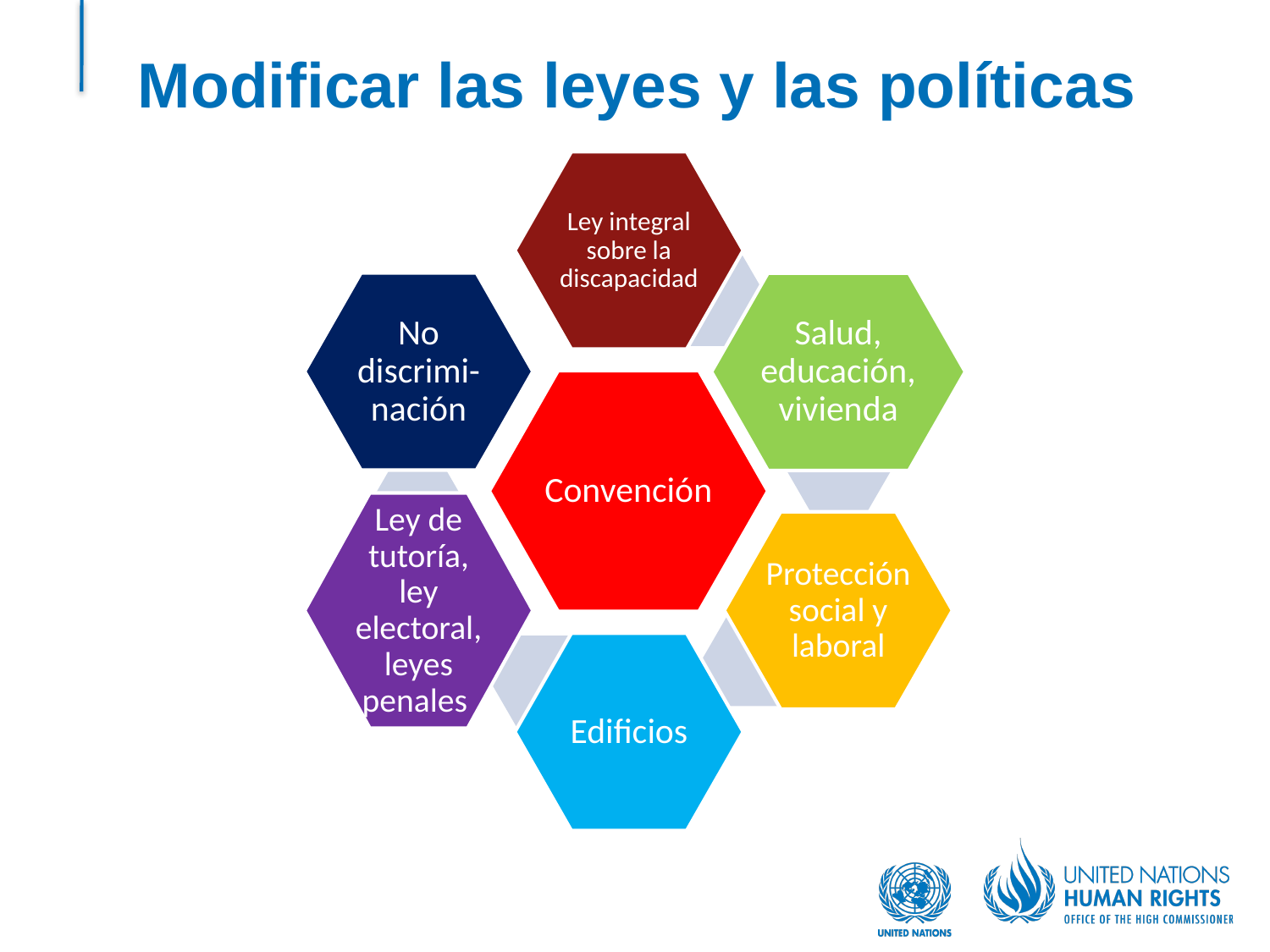

# Modificar las leyes y las políticas
Convención
Ley integral sobre la discapacidad
Salud, educación, vivienda
Protección social y laboral
Edificios
Ley de tutoría, ley electoral, leyes penales
No discrimi-nación